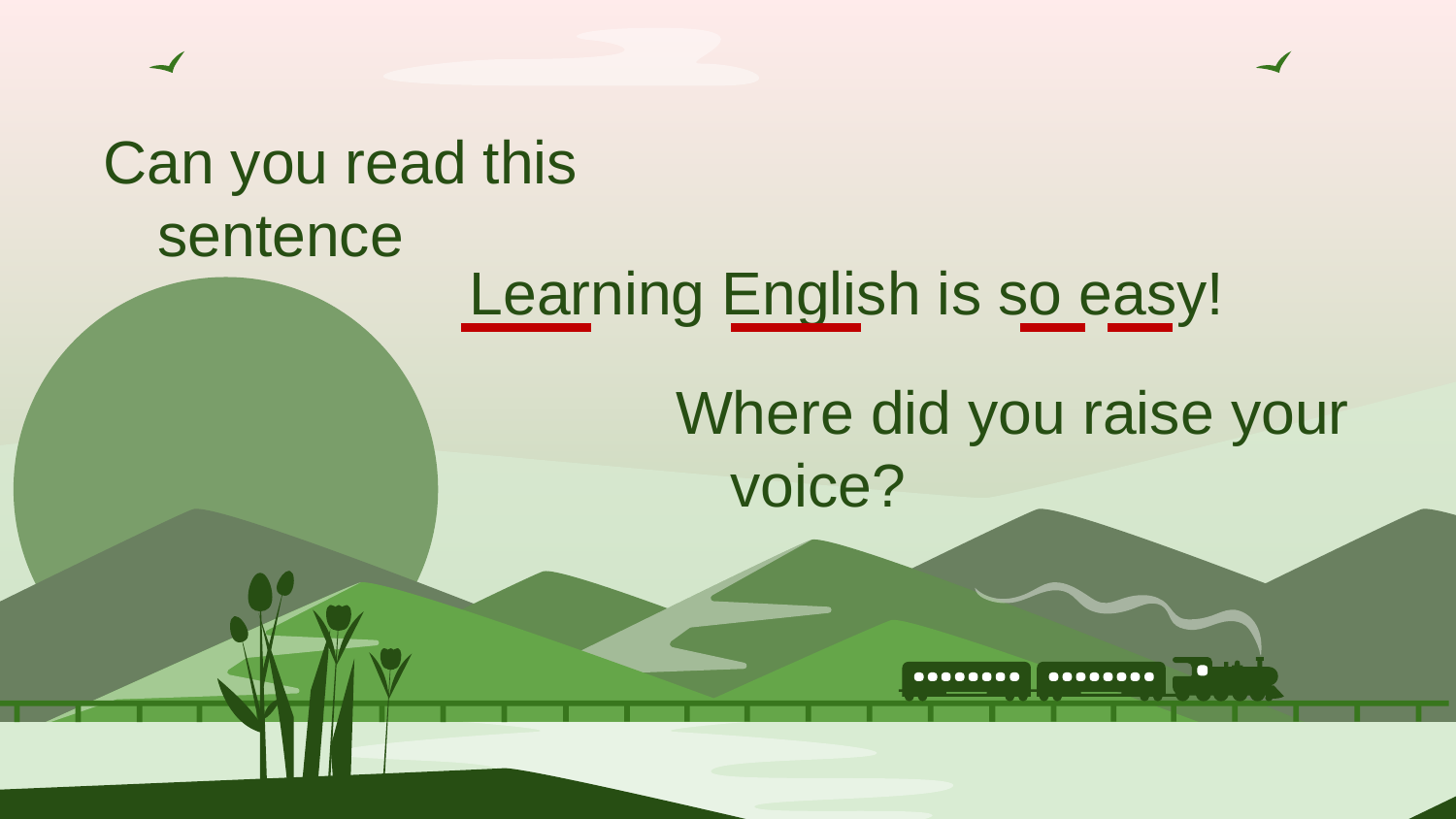

Can you read this sentence
# Learning English is so easy!
Where did you raise your voice?